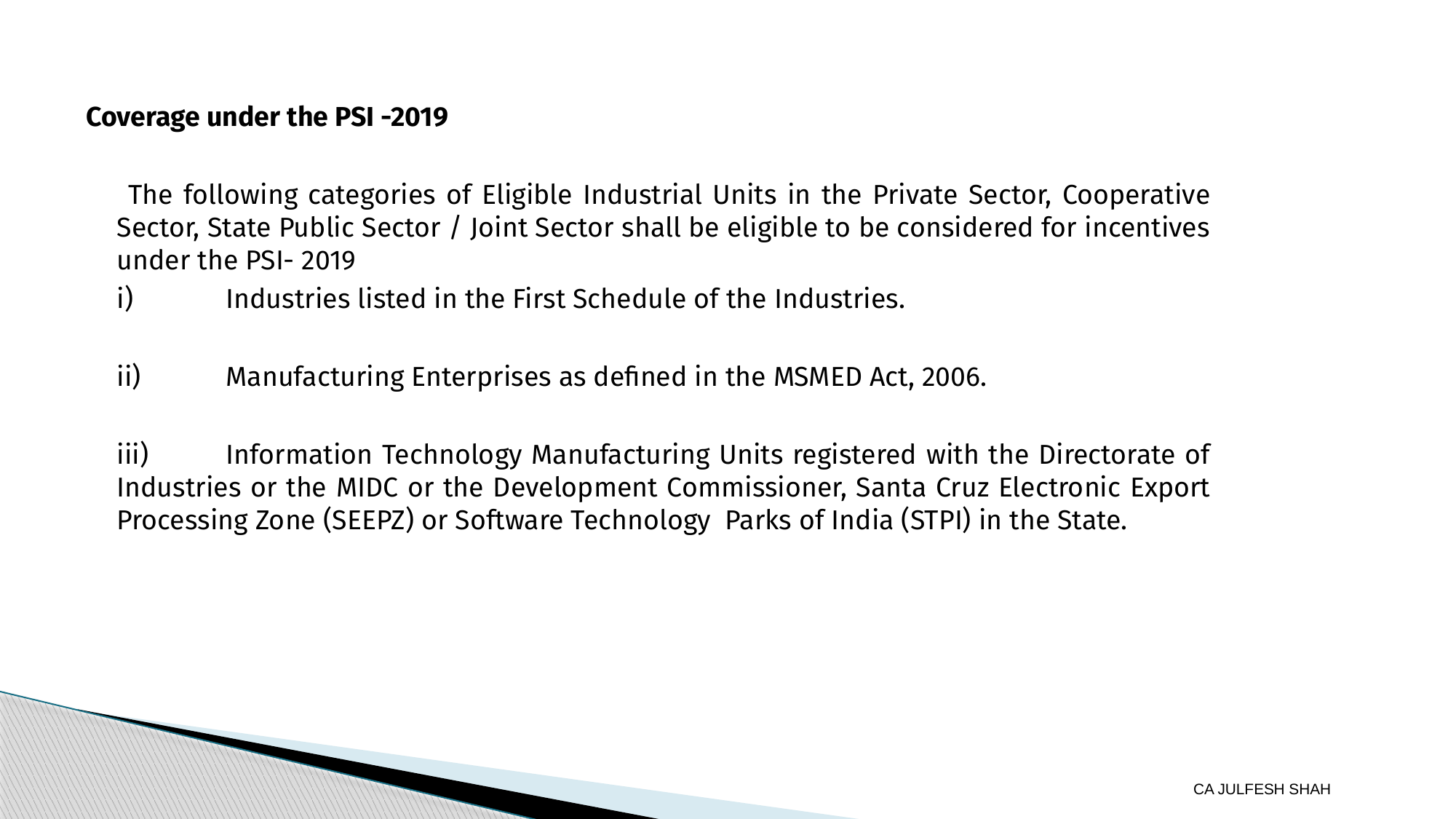

Coverage under the PSI -2019

    The following categories of Eligible Industrial Units in the Private Sector, Cooperative Sector, State Public Sector / Joint Sector shall be eligible to be considered for incentives under the PSI- 2019
	i)	Industries listed in the First Schedule of the Industries.

	ii)	Manufacturing Enterprises as defined in the MSMED Act, 2006.

	iii)	Information Technology Manufacturing Units registered with the Directorate of Industries or the MIDC or the Development Commissioner, Santa Cruz Electronic Export Processing Zone (SEEPZ) or Software Technology  Parks of India (STPI) in the State.
CA JULFESH SHAH